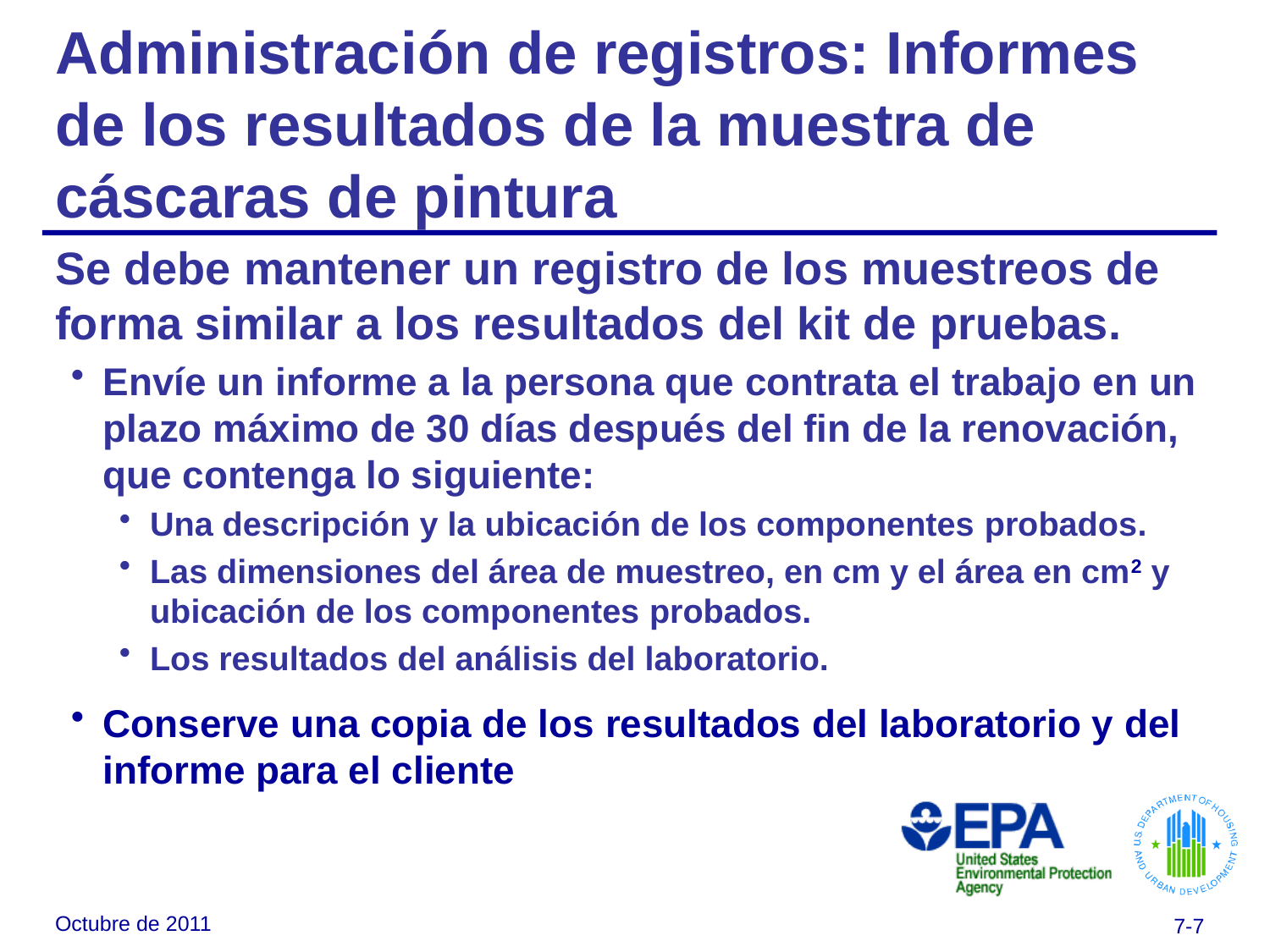

# Administración de registros: Informes de los resultados de la muestra de cáscaras de pintura
Se debe mantener un registro de los muestreos de forma similar a los resultados del kit de pruebas.
Envíe un informe a la persona que contrata el trabajo en un plazo máximo de 30 días después del fin de la renovación, que contenga lo siguiente:
Una descripción y la ubicación de los componentes probados.
Las dimensiones del área de muestreo, en cm y el área en cm2 y ubicación de los componentes probados.
Los resultados del análisis del laboratorio.
Conserve una copia de los resultados del laboratorio y del informe para el cliente
Octubre de 2011
7-7